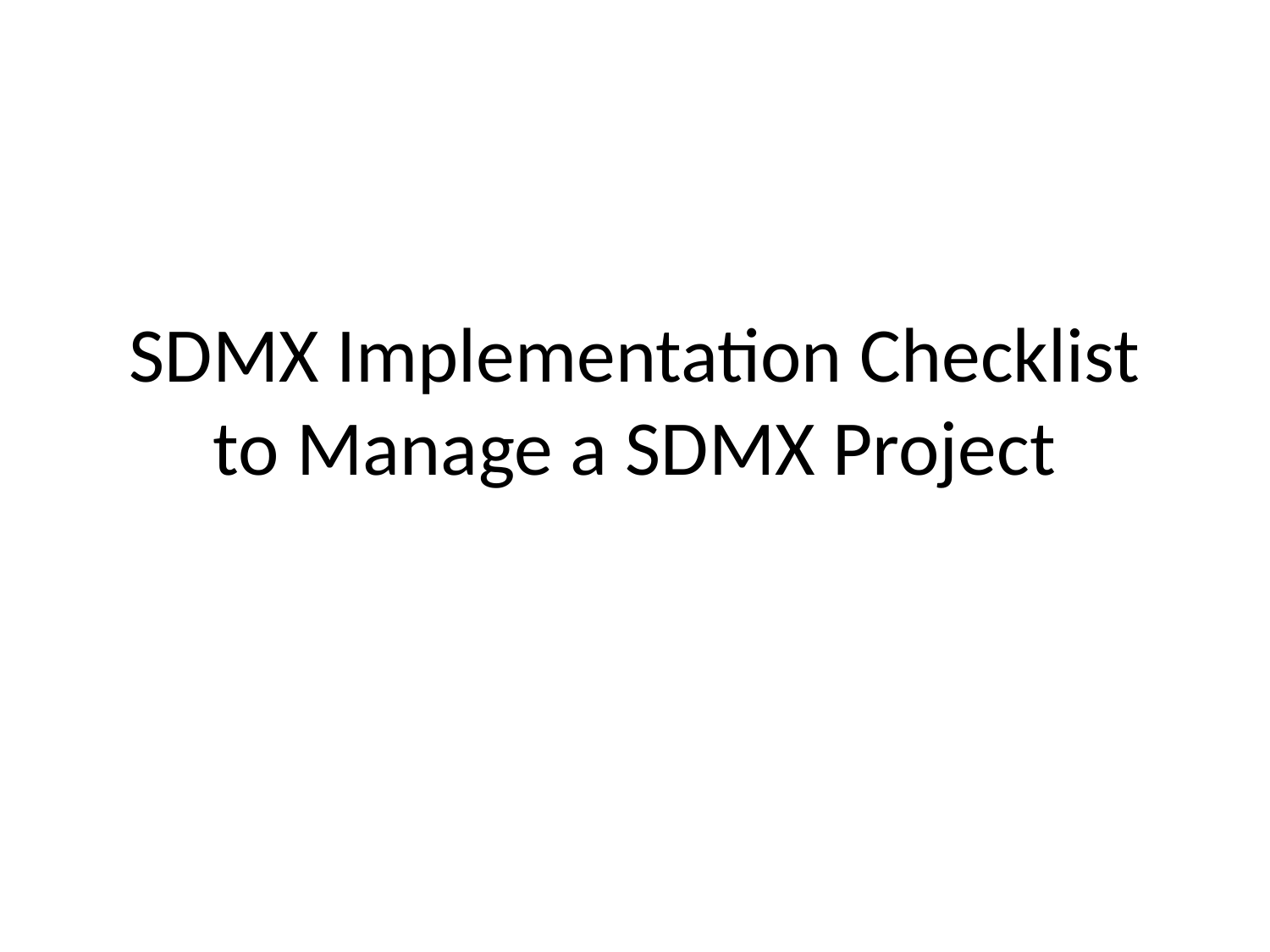

# SDMX Implementation Checklist to Manage a SDMX Project